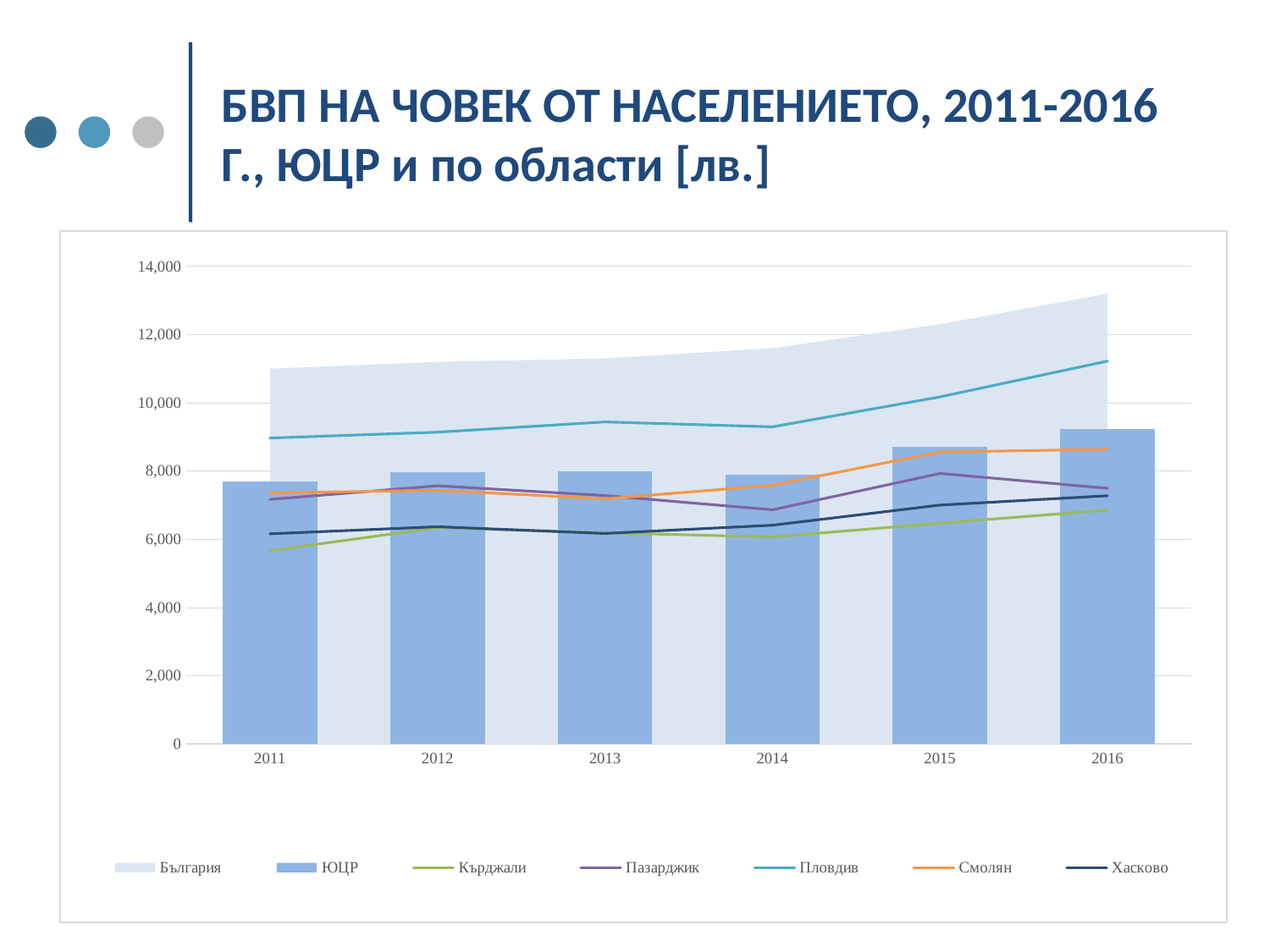

# БВП НА ЧОВЕК ОТ НАСЕЛЕНИЕТО, 2011-2016 Г., ЮЦР и по области [лв.]

### Chart

| Category | България | ЮЦР | Кърджали | Пазарджик | Пловдив | Смолян | Хасково |
|---|---|---|---|---|---|---|---|
| 2011 | 11000.0 | 7692.0 | 5665.0 | 7169.0 | 8967.0 | 7358.0 | 6158.0 |
| 2012 | 11200.0 | 7959.0 | 6338.0 | 7567.0 | 9138.0 | 7435.0 | 6366.0 |
| 2013 | 11300.0 | 7982.0 | 6189.0 | 7281.0 | 9440.0 | 7186.0 | 6169.0 |
| 2014 | 11600.0 | 7899.0 | 6067.0 | 6864.0 | 9295.0 | 7583.0 | 6412.0 |
| 2015 | 12300.0 | 8722.0 | 6472.0 | 7929.0 | 10173.0 | 8557.0 | 7001.0 |
| 2016 | 13200.0 | 9230.0 | 6854.0 | 7493.0 | 11222.0 | 8636.0 | 7276.0 |